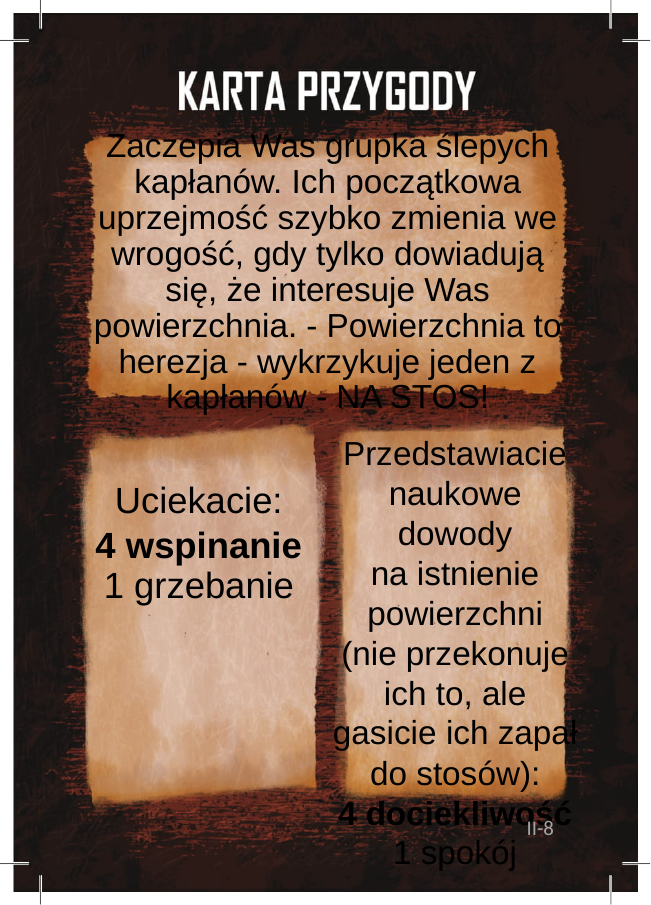

# Zaczepia Was grupka ślepych kapłanów. Ich początkowa uprzejmość szybko zmienia we wrogość, gdy tylko dowiadują się, że interesuje Was powierzchnia. - Powierzchnia to herezja - wykrzykuje jeden z kapłanów - NA STOS!
Przedstawiacie naukowe dowody
na istnienie powierzchni
(nie przekonuje ich to, ale gasicie ich zapał do stosów):
4 dociekliwość
1 spokój
Uciekacie:
4 wspinanie
1 grzebanie
II-8